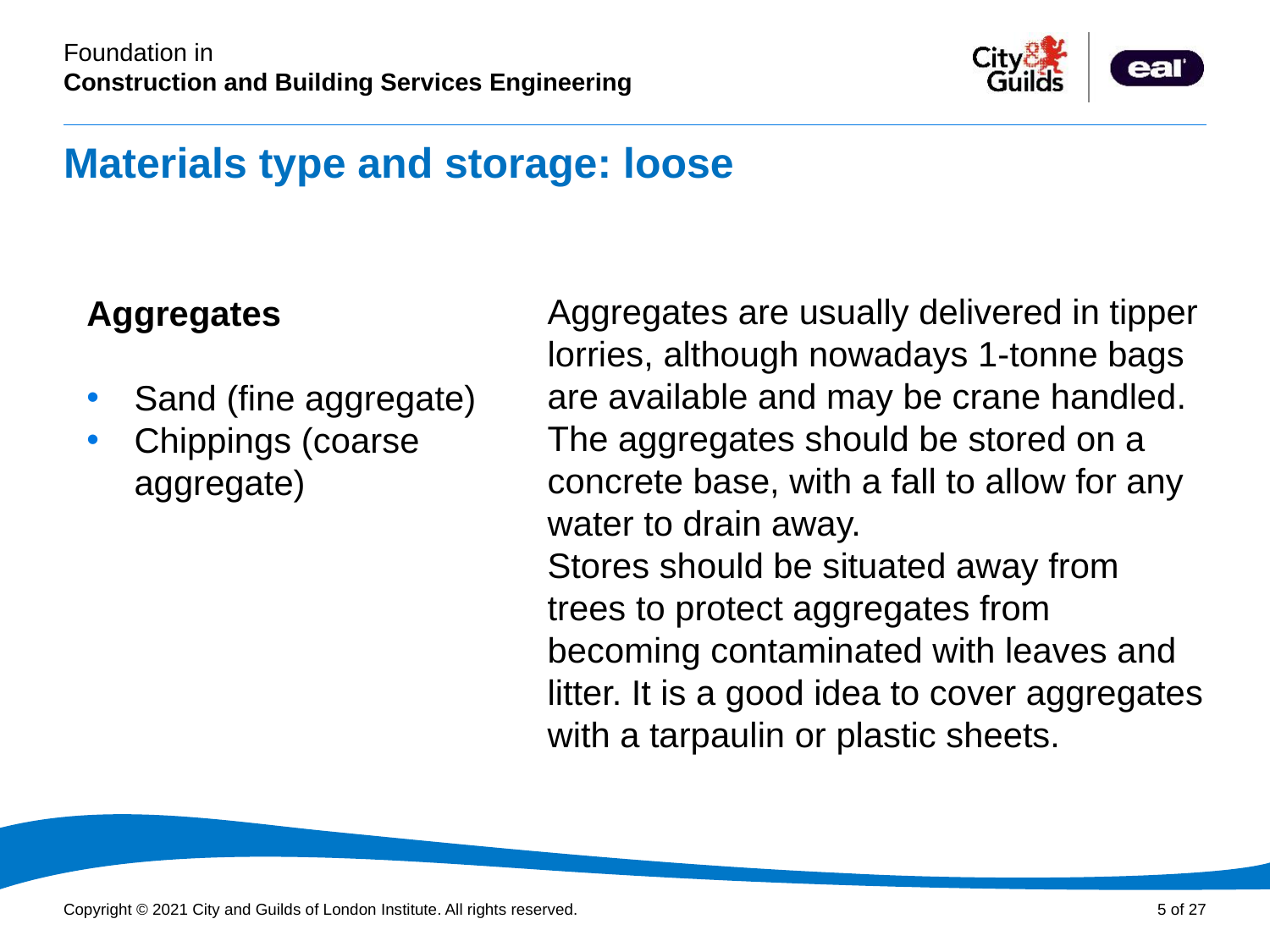

# Materials type and storage: loose

PowerPoint presentation
Aggregates are usually delivered in tipper lorries, although nowadays 1-tonne bags are available and may be crane handled. The aggregates should be stored on a concrete base, with a fall to allow for any water to drain away.
Stores should be situated away from trees to protect aggregates from becoming contaminated with leaves and litter. It is a good idea to cover aggregates with a tarpaulin or plastic sheets.
Aggregates

Sand (fine aggregate)
Chippings (coarse aggregate)